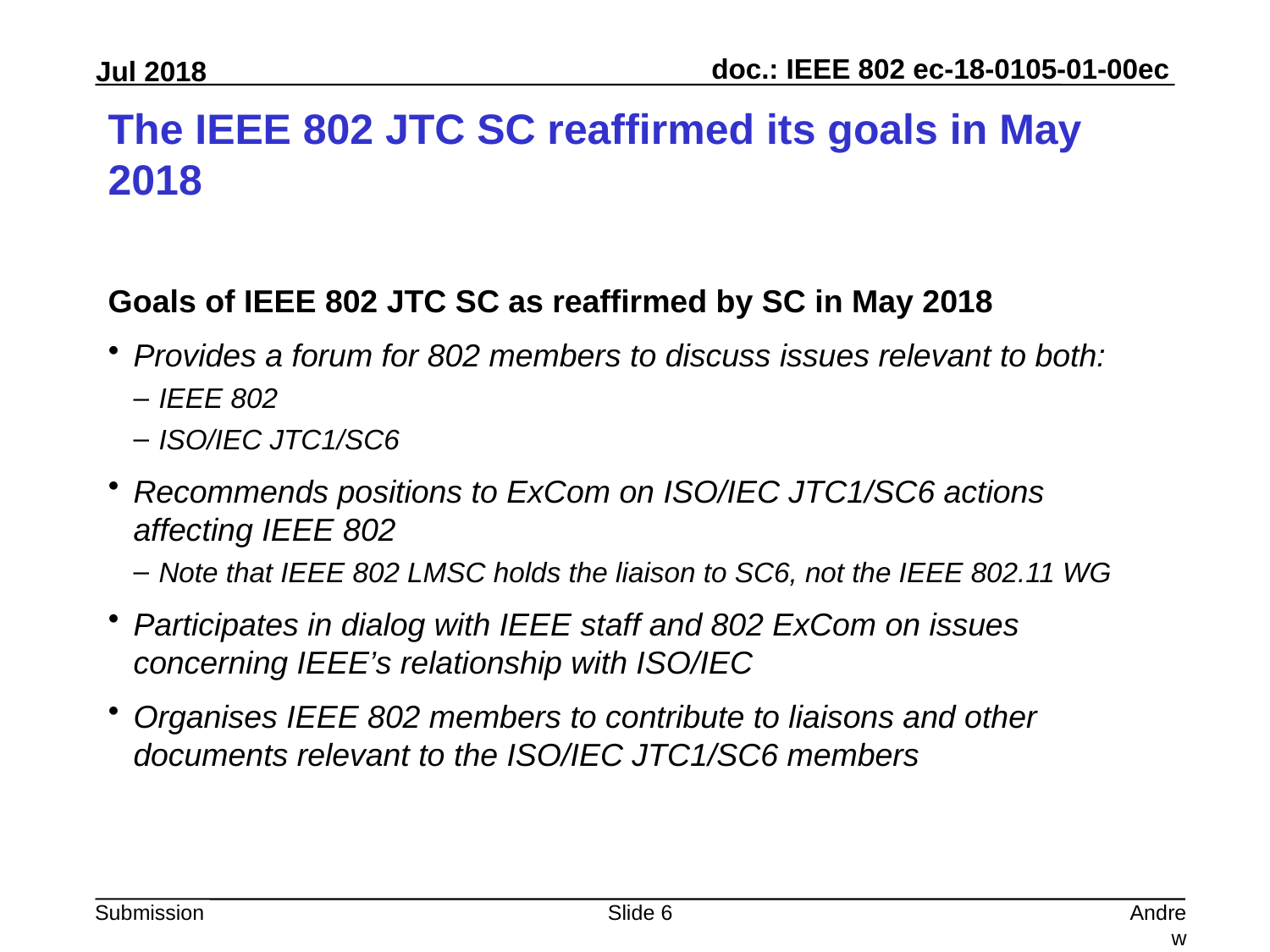

# The IEEE 802 JTC SC reaffirmed its goals in May 2018
Goals of IEEE 802 JTC SC as reaffirmed by SC in May 2018
Provides a forum for 802 members to discuss issues relevant to both:
IEEE 802
ISO/IEC JTC1/SC6
Recommends positions to ExCom on ISO/IEC JTC1/SC6 actions affecting IEEE 802
Note that IEEE 802 LMSC holds the liaison to SC6, not the IEEE 802.11 WG
Participates in dialog with IEEE staff and 802 ExCom on issues concerning IEEE’s relationship with ISO/IEC
Organises IEEE 802 members to contribute to liaisons and other documents relevant to the ISO/IEC JTC1/SC6 members

Slide 6
Andrew Myles, Cisco